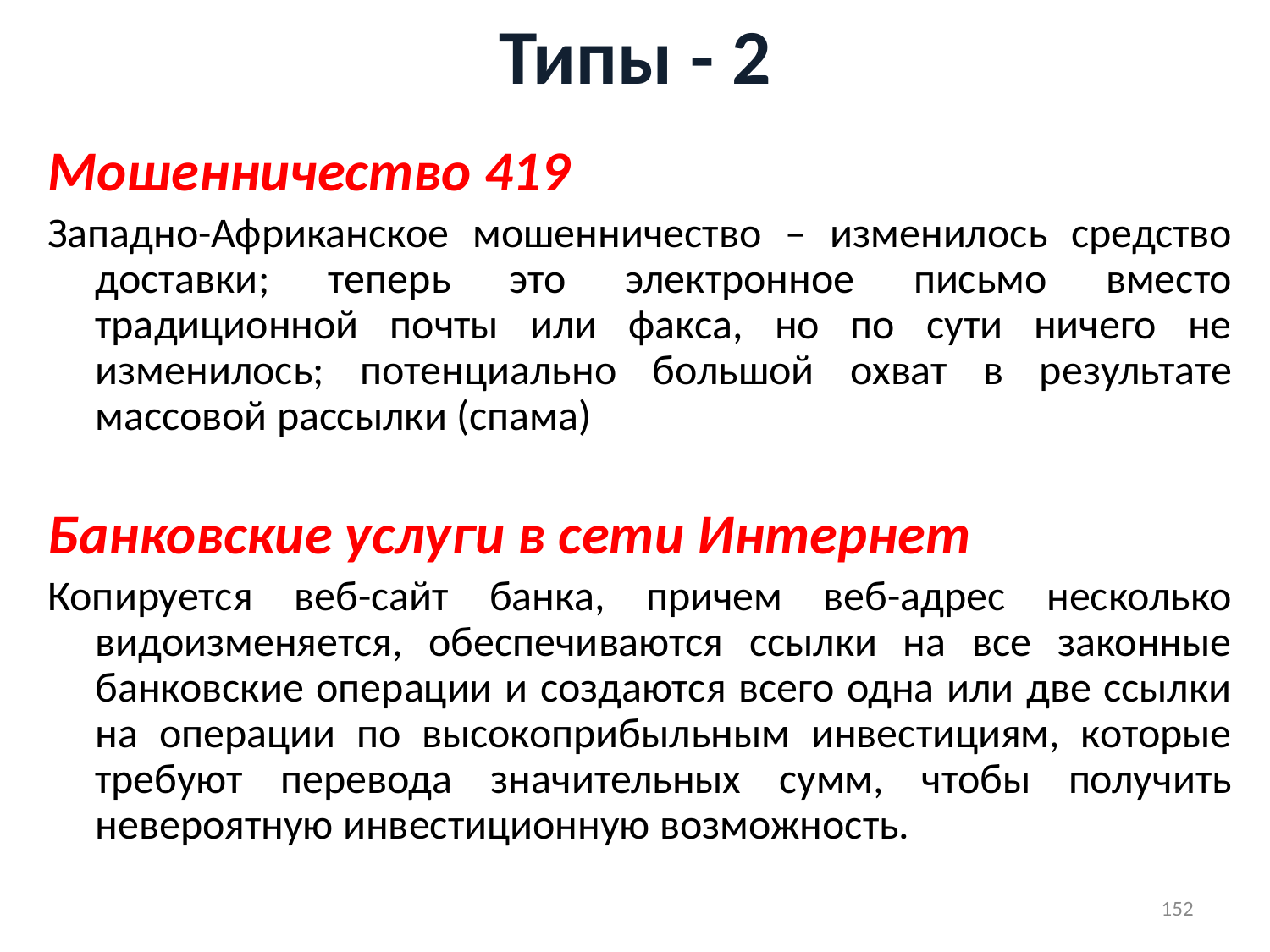

# Типы - 2
Мошенничество 419
Западно-Африканское мошенничество – изменилось средство доставки; теперь это электронное письмо вместо традиционной почты или факса, но по сути ничего не изменилось; потенциально большой охват в результате массовой рассылки (спама)

Банковские услуги в сети Интернет
Копируется веб-сайт банка, причем веб-адрес несколько видоизменяется, обеспечиваются ссылки на все законные банковские операции и создаются всего одна или две ссылки на операции по высокоприбыльным инвестициям, которые требуют перевода значительных сумм, чтобы получить невероятную инвестиционную возможность.

152